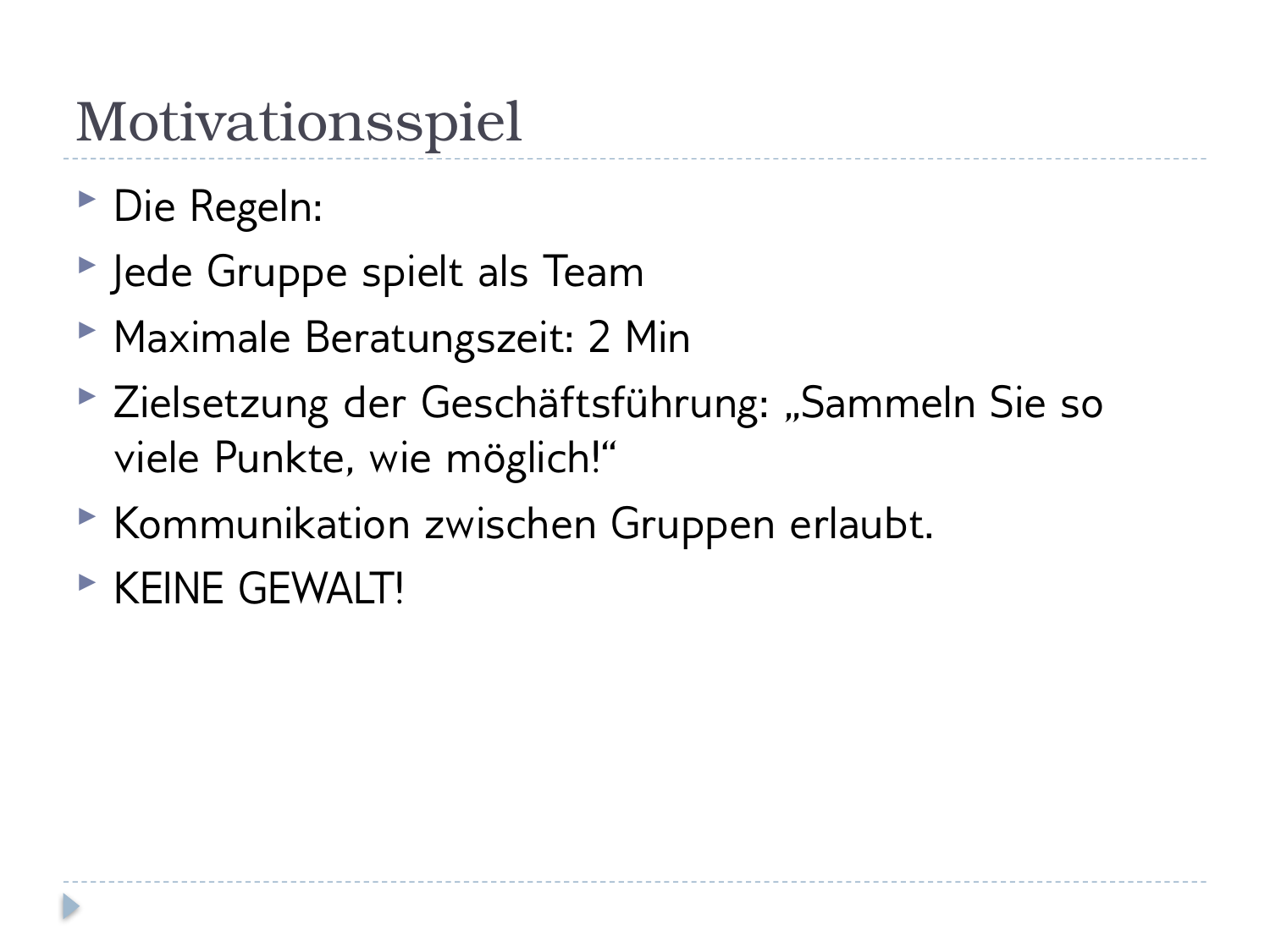

# Motivationsspiel
Die Regeln:
Jede Gruppe spielt als Team
Maximale Beratungszeit: 2 Min
Zielsetzung der Geschäftsführung: „Sammeln Sie so viele Punkte, wie möglich!“
Kommunikation zwischen Gruppen erlaubt.
KEINE GEWALT!